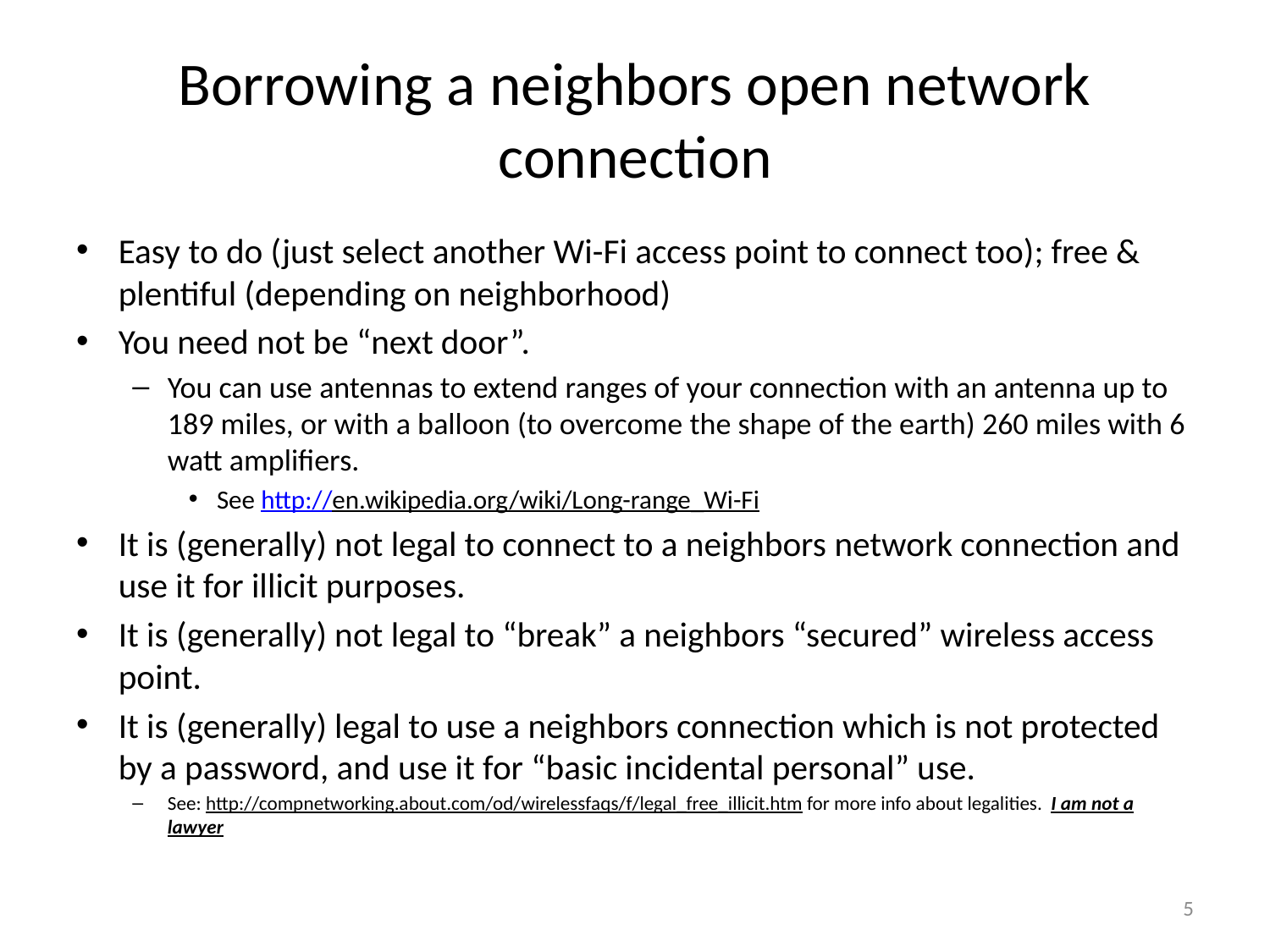

# Borrowing a neighbors open network connection
Easy to do (just select another Wi-Fi access point to connect too); free & plentiful (depending on neighborhood)
You need not be “next door”.
You can use antennas to extend ranges of your connection with an antenna up to 189 miles, or with a balloon (to overcome the shape of the earth) 260 miles with 6 watt amplifiers.
See http://en.wikipedia.org/wiki/Long-range_Wi-Fi
It is (generally) not legal to connect to a neighbors network connection and use it for illicit purposes.
It is (generally) not legal to “break” a neighbors “secured” wireless access point.
It is (generally) legal to use a neighbors connection which is not protected by a password, and use it for “basic incidental personal” use.
See: http://compnetworking.about.com/od/wirelessfaqs/f/legal_free_illicit.htm for more info about legalities.  I am not a lawyer
5